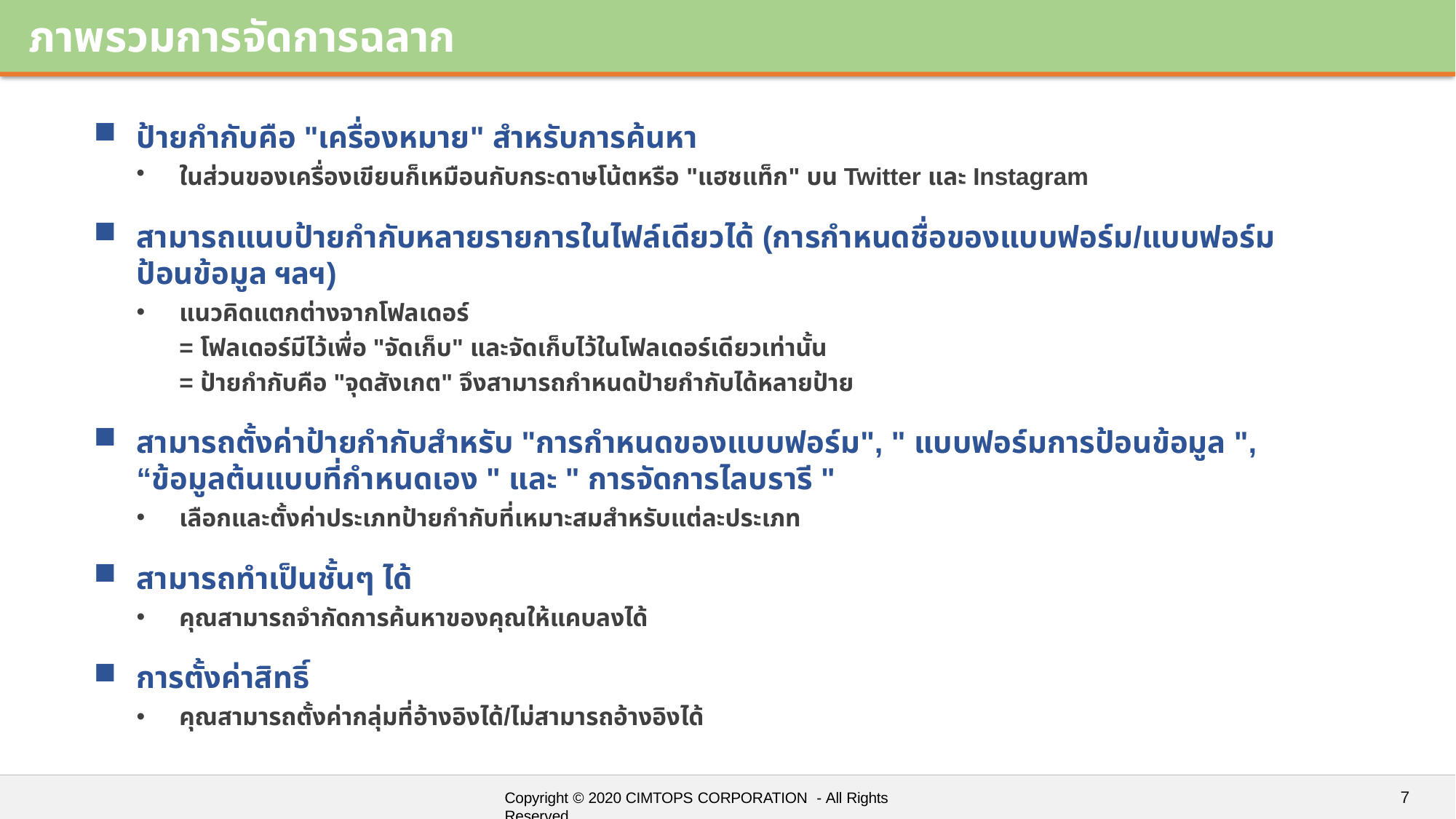

# ภาพรวมการจัดการฉลาก
ป้ายกำกับคือ "เครื่องหมาย" สำหรับการค้นหา
ในส่วนของเครื่องเขียนก็เหมือนกับกระดาษโน้ตหรือ "แฮชแท็ก" บน Twitter และ Instagram

สามารถแนบป้ายกำกับหลายรายการในไฟล์เดียวได้ (การกำหนดชื่อของแบบฟอร์ม/แบบฟอร์มป้อนข้อมูล ฯลฯ)
แนวคิดแตกต่างจากโฟลเดอร์
= โฟลเดอร์มีไว้เพื่อ "จัดเก็บ" และจัดเก็บไว้ในโฟลเดอร์เดียวเท่านั้น
= ป้ายกำกับคือ "จุดสังเกต" จึงสามารถกำหนดป้ายกำกับได้หลายป้าย

สามารถตั้งค่าป้ายกำกับสำหรับ "การกำหนดของแบบฟอร์ม", " แบบฟอร์มการป้อนข้อมูล ", “ข้อมูลต้นแบบที่กำหนดเอง " และ " การจัดการไลบรารี "
เลือกและตั้งค่าประเภทป้ายกำกับที่เหมาะสมสำหรับแต่ละประเภท

สามารถทำเป็นชั้นๆ ได้
คุณสามารถจำกัดการค้นหาของคุณให้แคบลงได้

การตั้งค่าสิทธิ์
คุณสามารถตั้งค่ากลุ่มที่อ้างอิงได้/ไม่สามารถอ้างอิงได้
7
Copyright © 2020 CIMTOPS CORPORATION - All Rights Reserved.